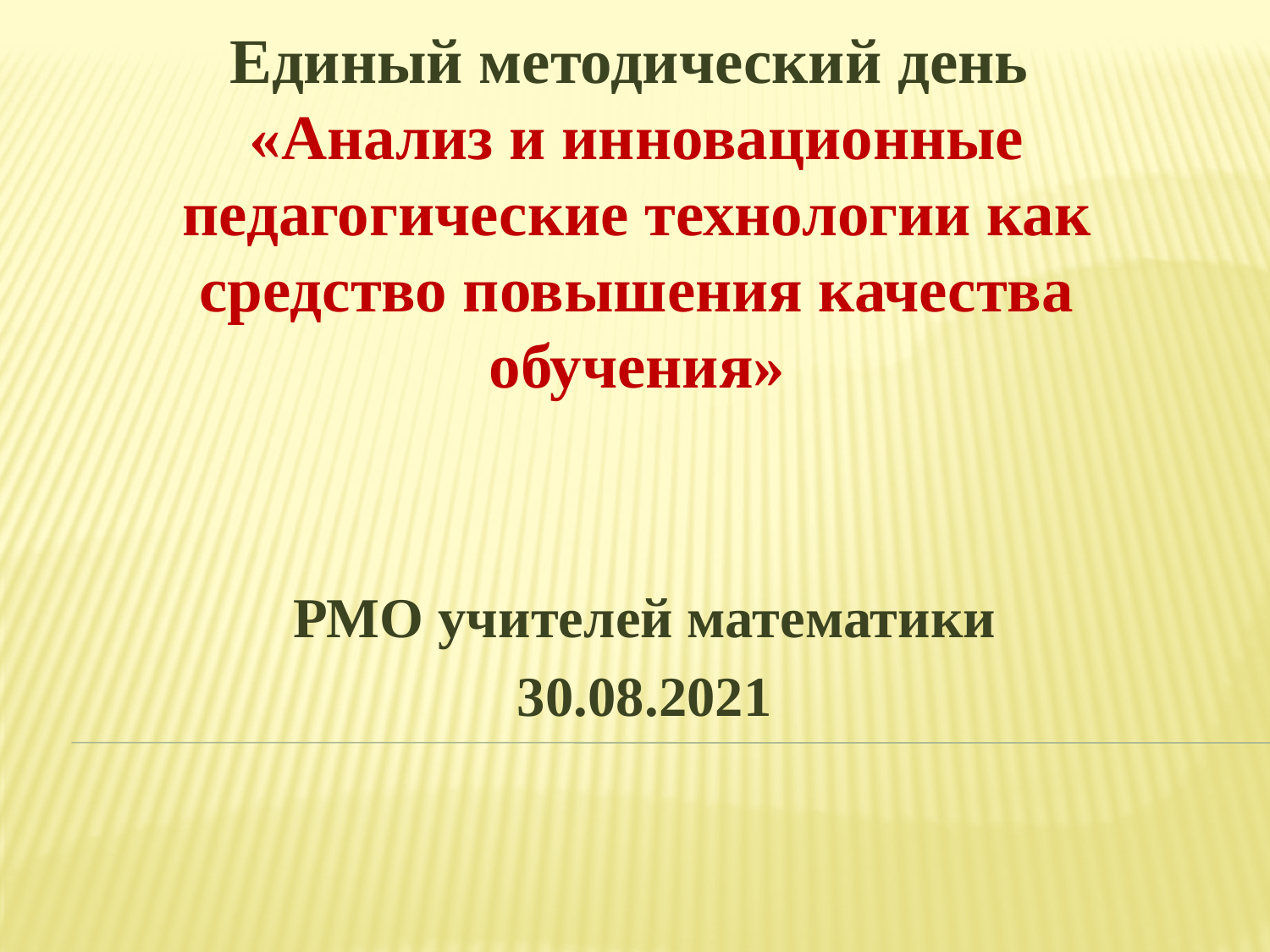

Единый методический день
«Анализ и инновационные педагогические технологии как средство повышения качества обучения»
РМО учителей математики
30.08.2021